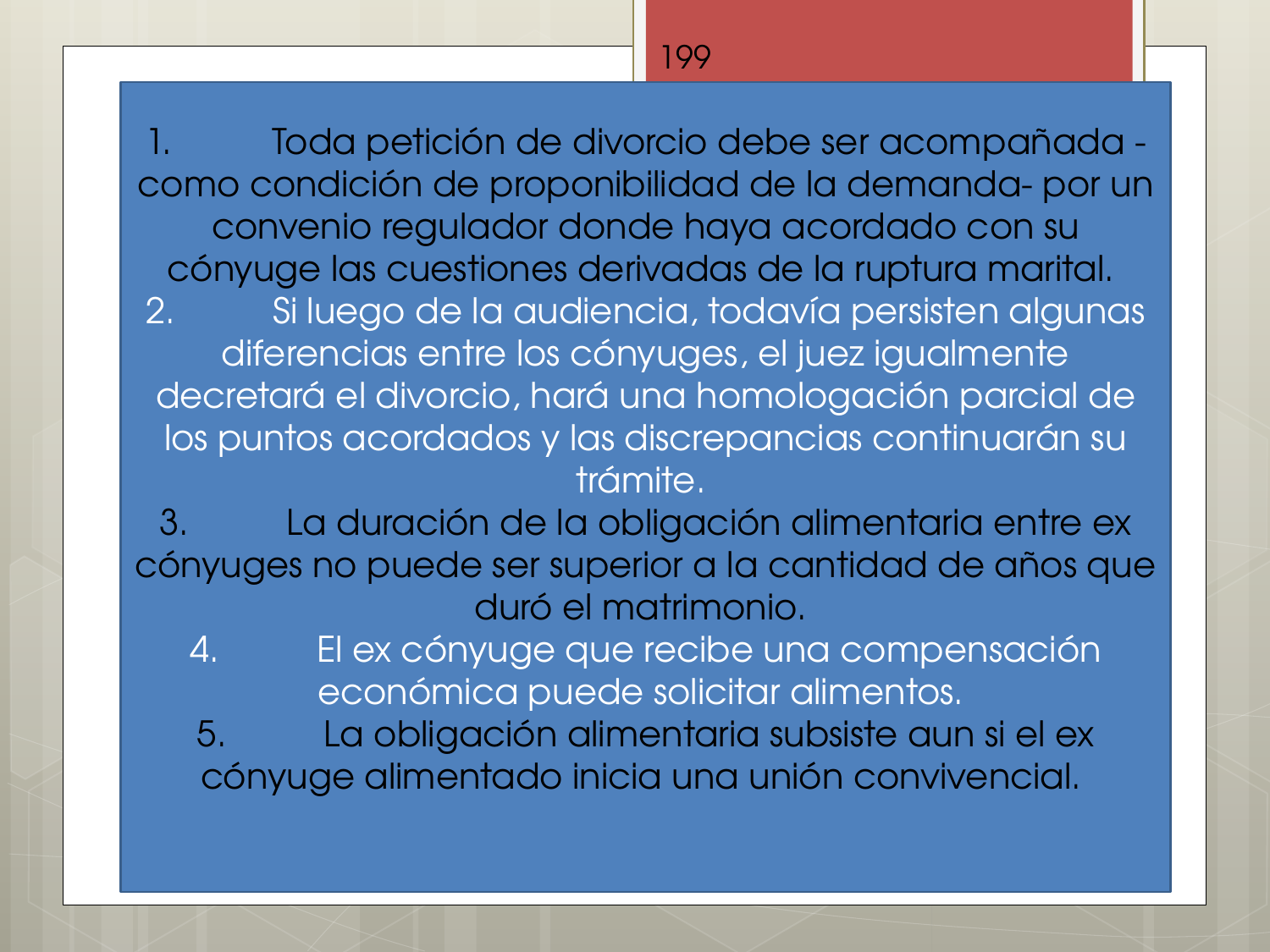

199
1.	Toda petición de divorcio debe ser acompañada -como condición de proponibilidad de la demanda- por un convenio regulador donde haya acordado con su cónyuge las cuestiones derivadas de la ruptura marital.
2.	Si luego de la audiencia, todavía persisten algunas diferencias entre los cónyuges, el juez igualmente decretará el divorcio, hará una homologación parcial de los puntos acordados y las discrepancias continuarán su trámite.
3.	La duración de la obligación alimentaria entre ex cónyuges no puede ser superior a la cantidad de años que duró el matrimonio.
4.	El ex cónyuge que recibe una compensación económica puede solicitar alimentos.
5.	La obligación alimentaria subsiste aun si el ex cónyuge alimentado inicia una unión convivencial.